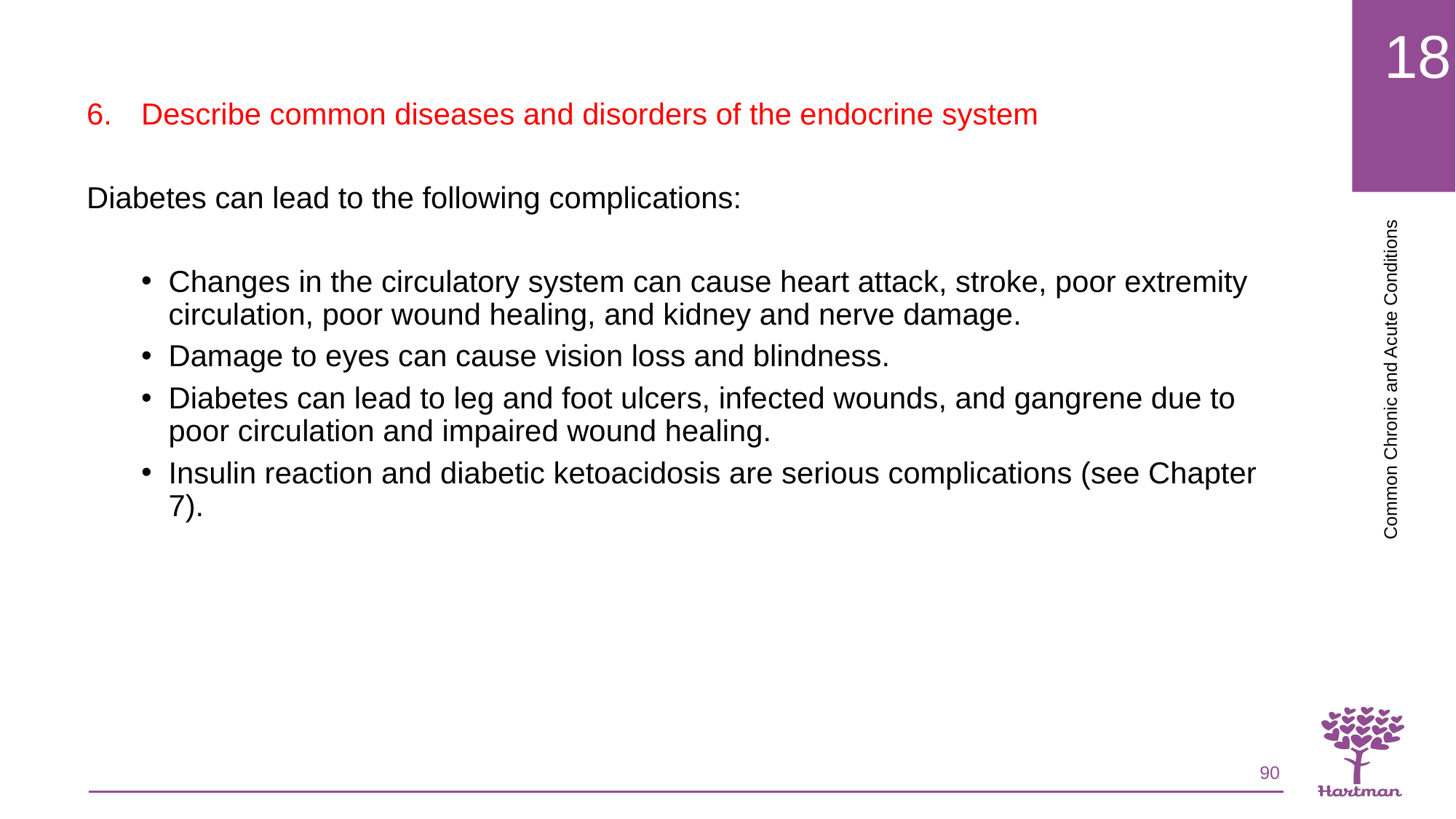

Describe common diseases and disorders of the endocrine system

Diabetes can lead to the following complications:

Changes in the circulatory system can cause heart attack, stroke, poor extremity circulation, poor wound healing, and kidney and nerve damage.
Damage to eyes can cause vision loss and blindness.
Diabetes can lead to leg and foot ulcers, infected wounds, and gangrene due to poor circulation and impaired wound healing.
Insulin reaction and diabetic ketoacidosis are serious complications (see Chapter 7).

90